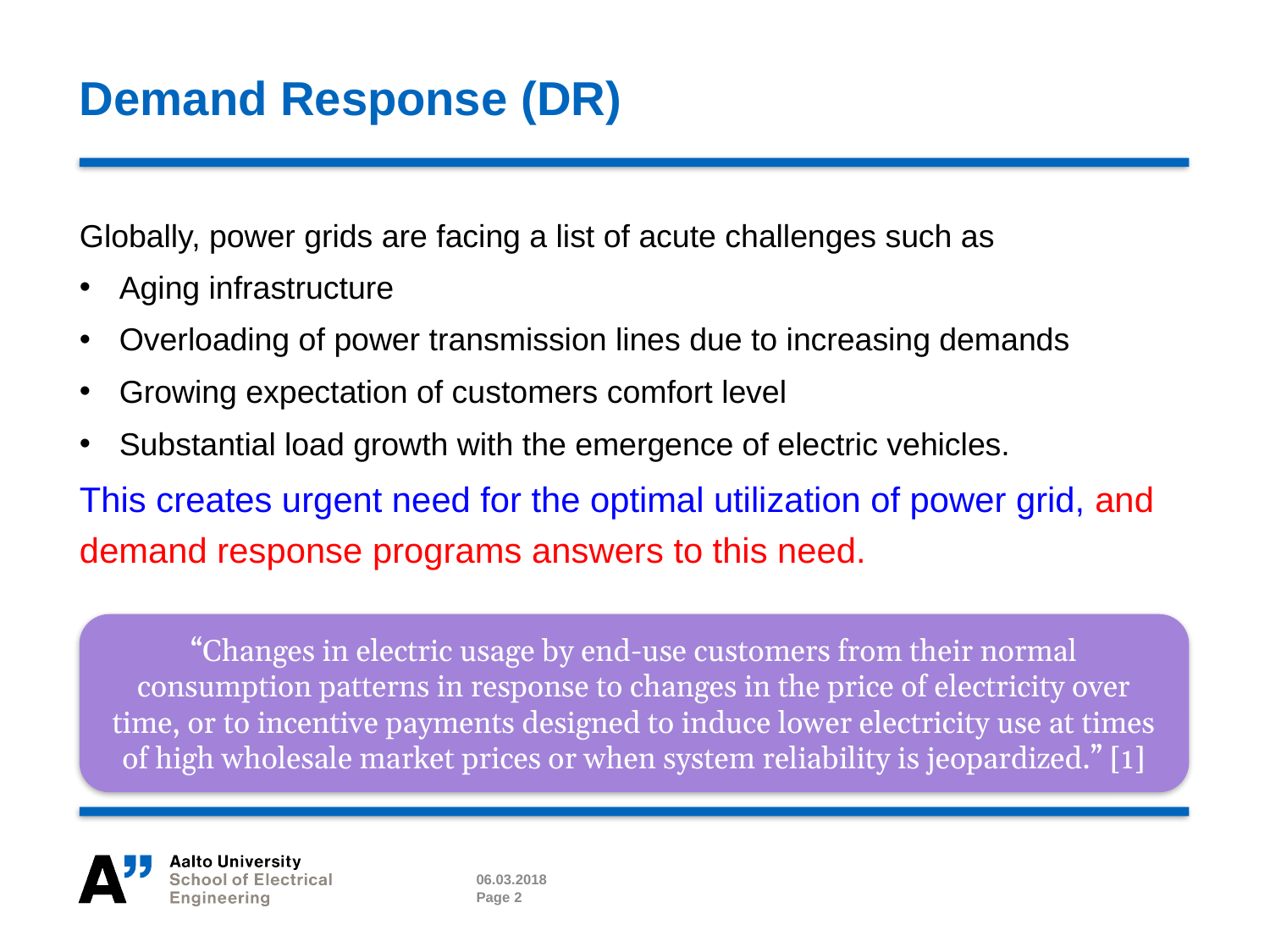

# Demand Response (DR)
Globally, power grids are facing a list of acute challenges such as
Aging infrastructure
Overloading of power transmission lines due to increasing demands
Growing expectation of customers comfort level
Substantial load growth with the emergence of electric vehicles.
This creates urgent need for the optimal utilization of power grid, and demand response programs answers to this need.
“Changes in electric usage by end-use customers from their normal consumption patterns in response to changes in the price of electricity over time, or to incentive payments designed to induce lower electricity use at times of high wholesale market prices or when system reliability is jeopardized.” [1]

06.03.2018
Page 2